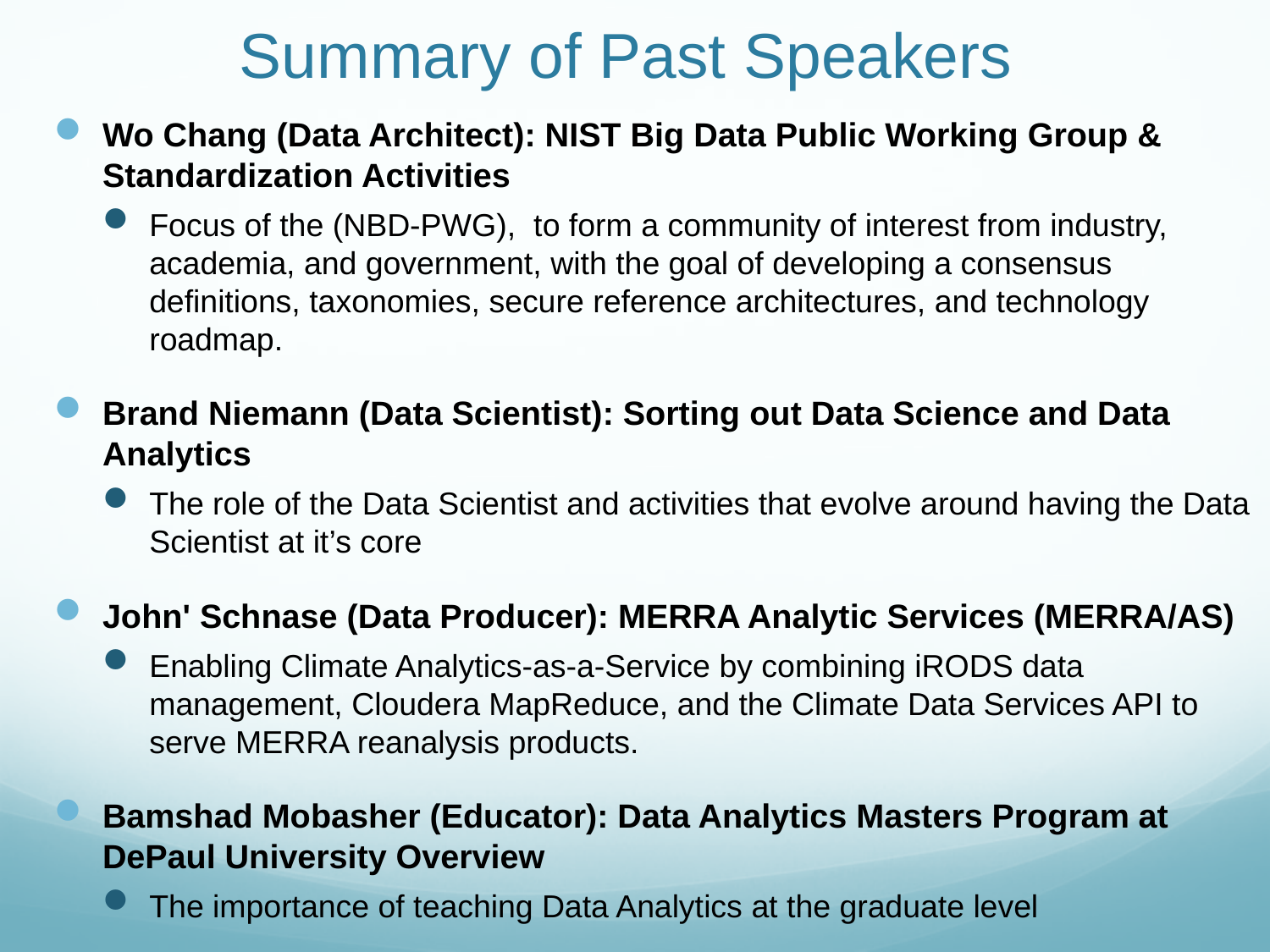

# Summary of Past Speakers
Wo Chang (Data Architect): NIST Big Data Public Working Group & Standardization Activities
Focus of the (NBD-PWG),  to form a community of interest from industry, academia, and government, with the goal of developing a consensus definitions, taxonomies, secure reference architectures, and technology roadmap.
Brand Niemann (Data Scientist): Sorting out Data Science and Data Analytics
The role of the Data Scientist and activities that evolve around having the Data Scientist at it’s core
John' Schnase (Data Producer): MERRA Analytic Services (MERRA/AS)
Enabling Climate Analytics-as-a-Service by combining iRODS data management, Cloudera MapReduce, and the Climate Data Services API to serve MERRA reanalysis products.
Bamshad Mobasher (Educator): Data Analytics Masters Program at DePaul University Overview
The importance of teaching Data Analytics at the graduate level